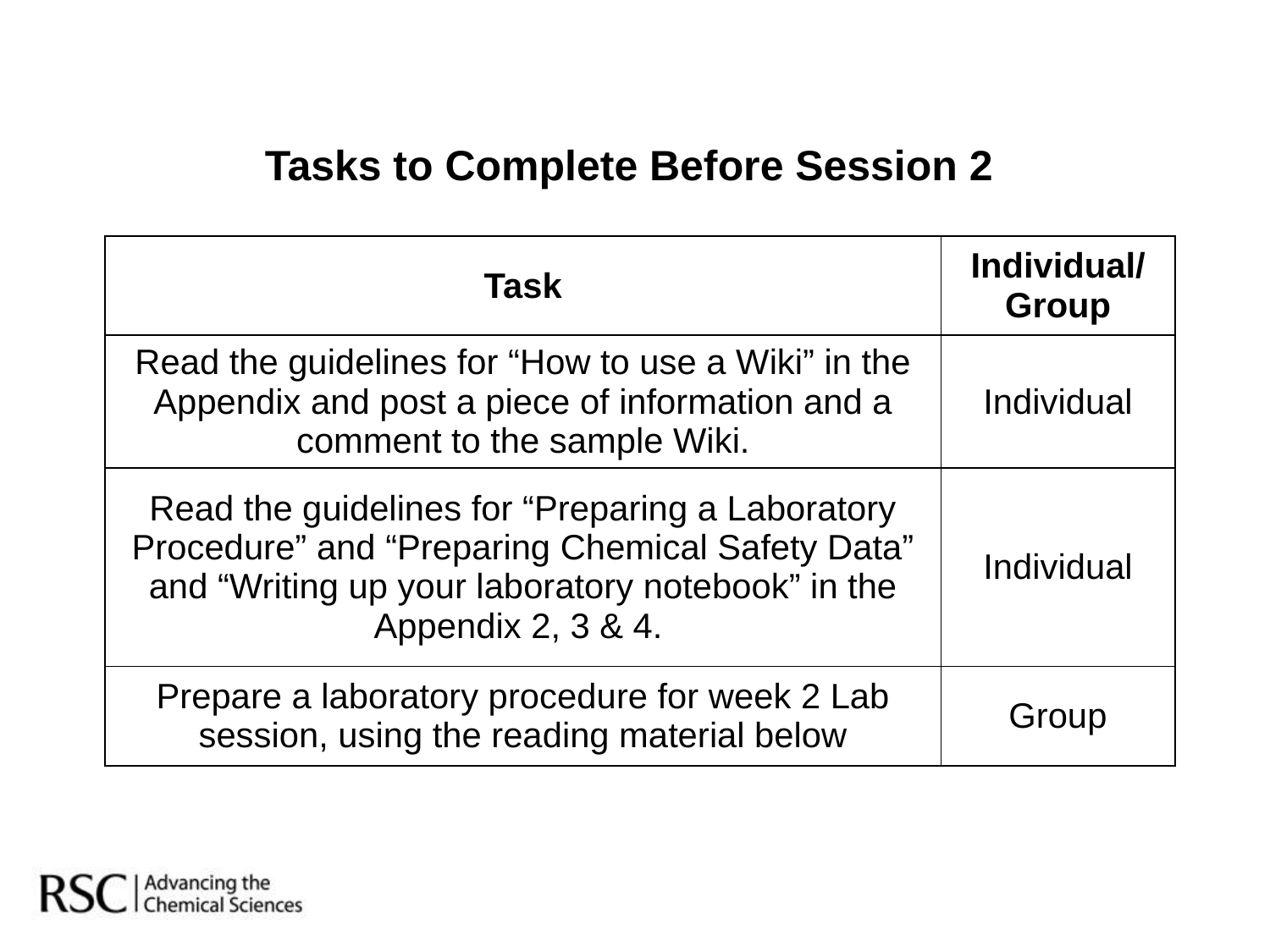

# Tasks to Complete Before Session 2
| Task | Individual/ Group |
| --- | --- |
| Read the guidelines for “How to use a Wiki” in the Appendix and post a piece of information and a comment to the sample Wiki. | Individual |
| Read the guidelines for “Preparing a Laboratory Procedure” and “Preparing Chemical Safety Data” and “Writing up your laboratory notebook” in the Appendix 2, 3 & 4. | Individual |
| Prepare a laboratory procedure for week 2 Lab session, using the reading material below | Group |